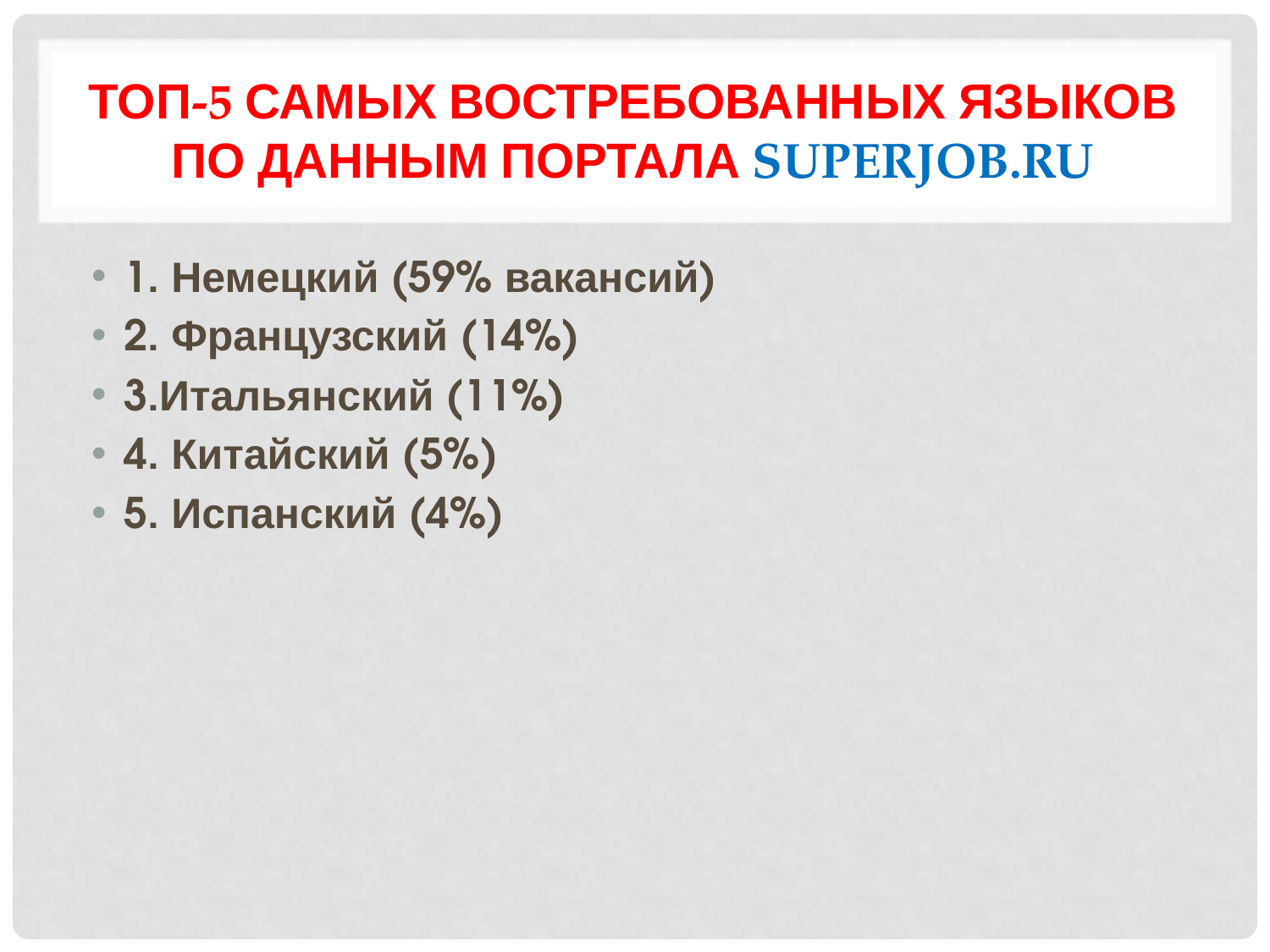

# Топ-5 самых востребованных языков по данным портала Superjob.ru
1. Немецкий (59% вакансий)
2. Французский (14%)
3.Итальянский (11%)
4. Китайский (5%)
5. Испанский (4%)